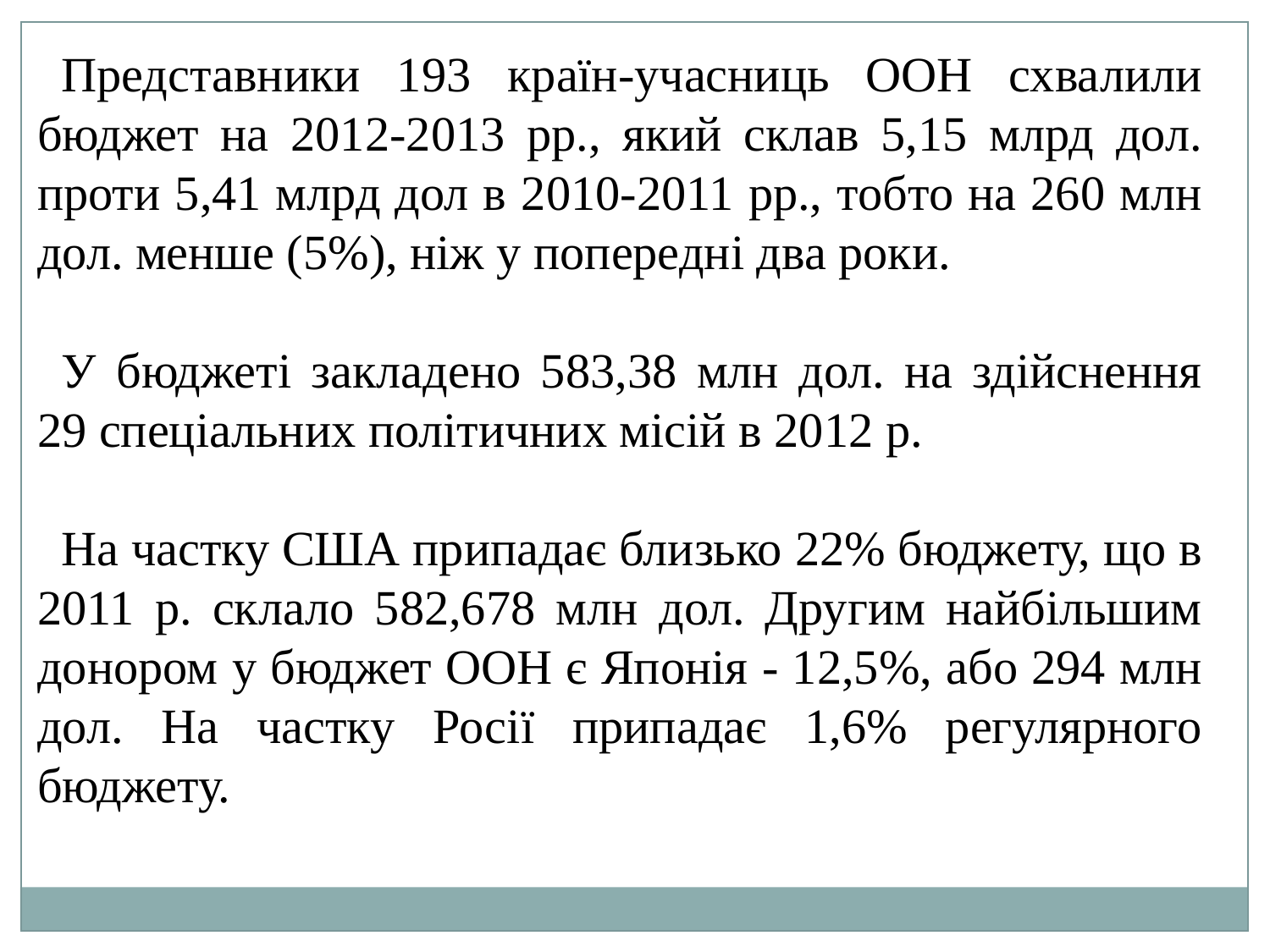

Представники 193 країн-учасниць ООН схвалили бюджет на 2012-2013 рр., який склав 5,15 млрд дол. проти 5,41 млрд дол в 2010-2011 рр., тобто на 260 млн дол. менше (5%), ніж у попередні два роки.

У бюджеті закладено 583,38 млн дол. на здійснення 29 спеціальних політичних місій в 2012 р.

На частку США припадає близько 22% бюджету, що в 2011 р. склало 582,678 млн дол. Другим найбільшим донором у бюджет ООН є Японія - 12,5%, або 294 млн дол. На частку Росії припадає 1,6% регулярного бюджету.